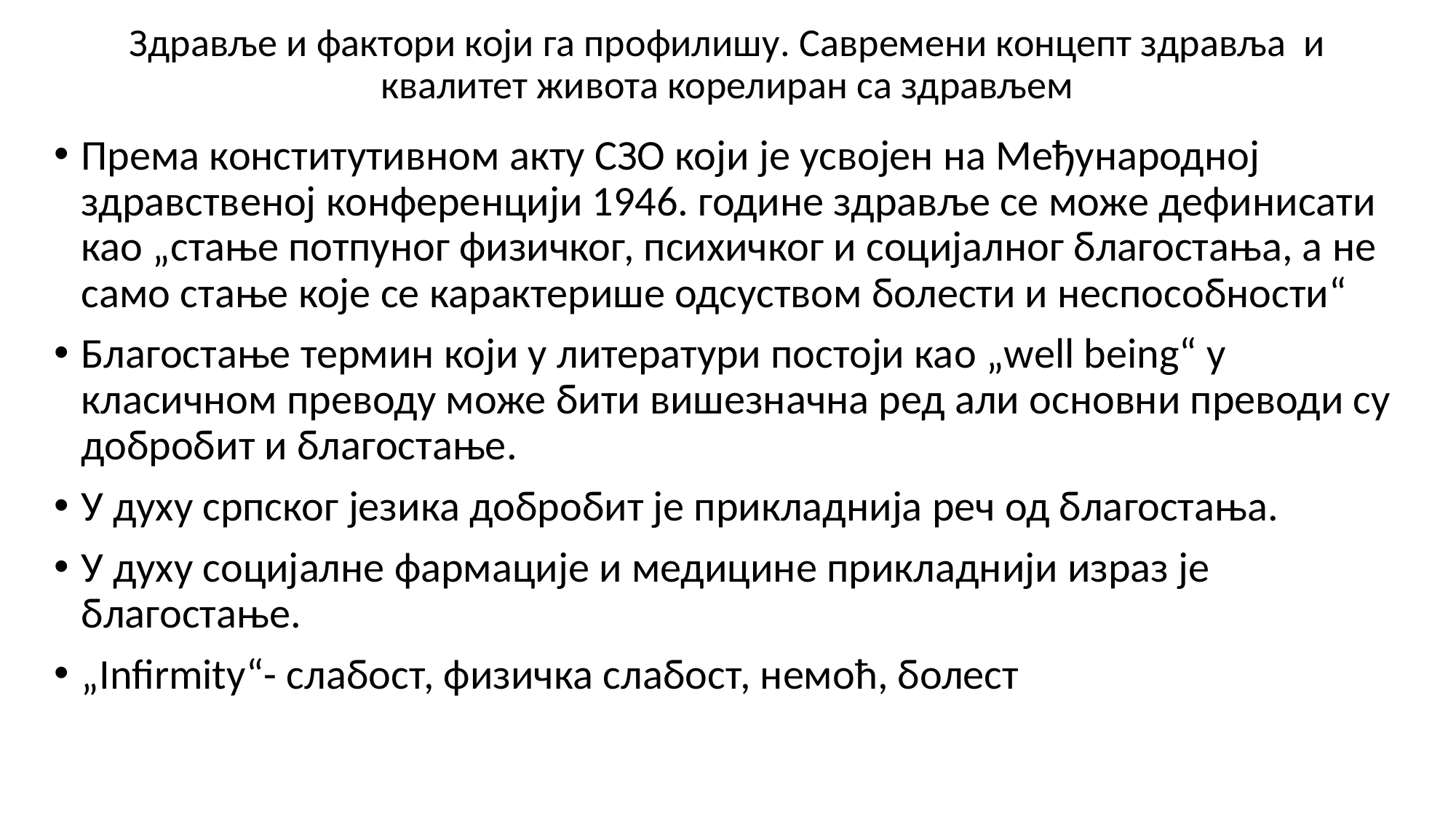

# Здравље и фактори који га профилишу. Савремени концепт здравља  и квалитет живота корелиран са здрављем
Према конститутивном акту СЗО који је усвојен на Међународној здравственој конференцији 1946. године здравље се може дефинисати као „стање потпуног физичког, психичког и социјалног благостања, а не само стање које се карактерише одсуством болести и неспособности“
Благостање термин који у литератури постоји као „well being“ у класичном преводу може бити вишезначна ред али основни преводи су добробит и благостање.
У духу српског језика добробит је прикладнија реч од благостања.
У духу социјалне фармације и медицине прикладнији израз је благостање.
„Infirmity“- слабост, физичка слабост, немоћ, болест